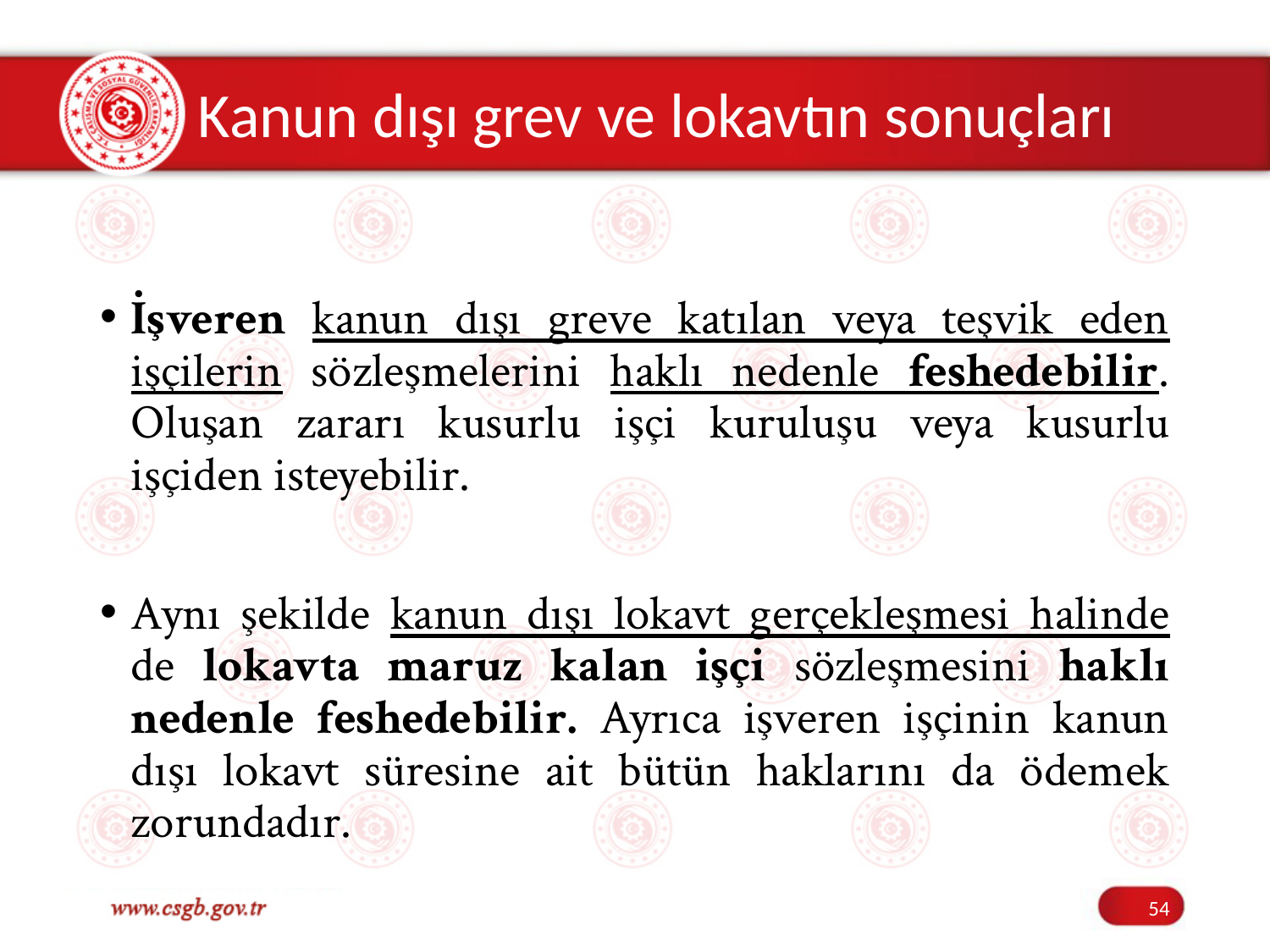

# Kanun dışı grev ve lokavtın sonuçları

İşveren kanun dışı greve katılan veya teşvik eden işçilerin sözleşmelerini haklı nedenle feshedebilir. Oluşan zararı kusurlu işçi kuruluşu veya kusurlu işçiden isteyebilir.

Aynı şekilde kanun dışı lokavt gerçekleşmesi halinde de lokavta maruz kalan işçi sözleşmesini haklı nedenle feshedebilir. Ayrıca işveren işçinin kanun dışı lokavt süresine ait bütün haklarını da ödemek zorundadır.
54